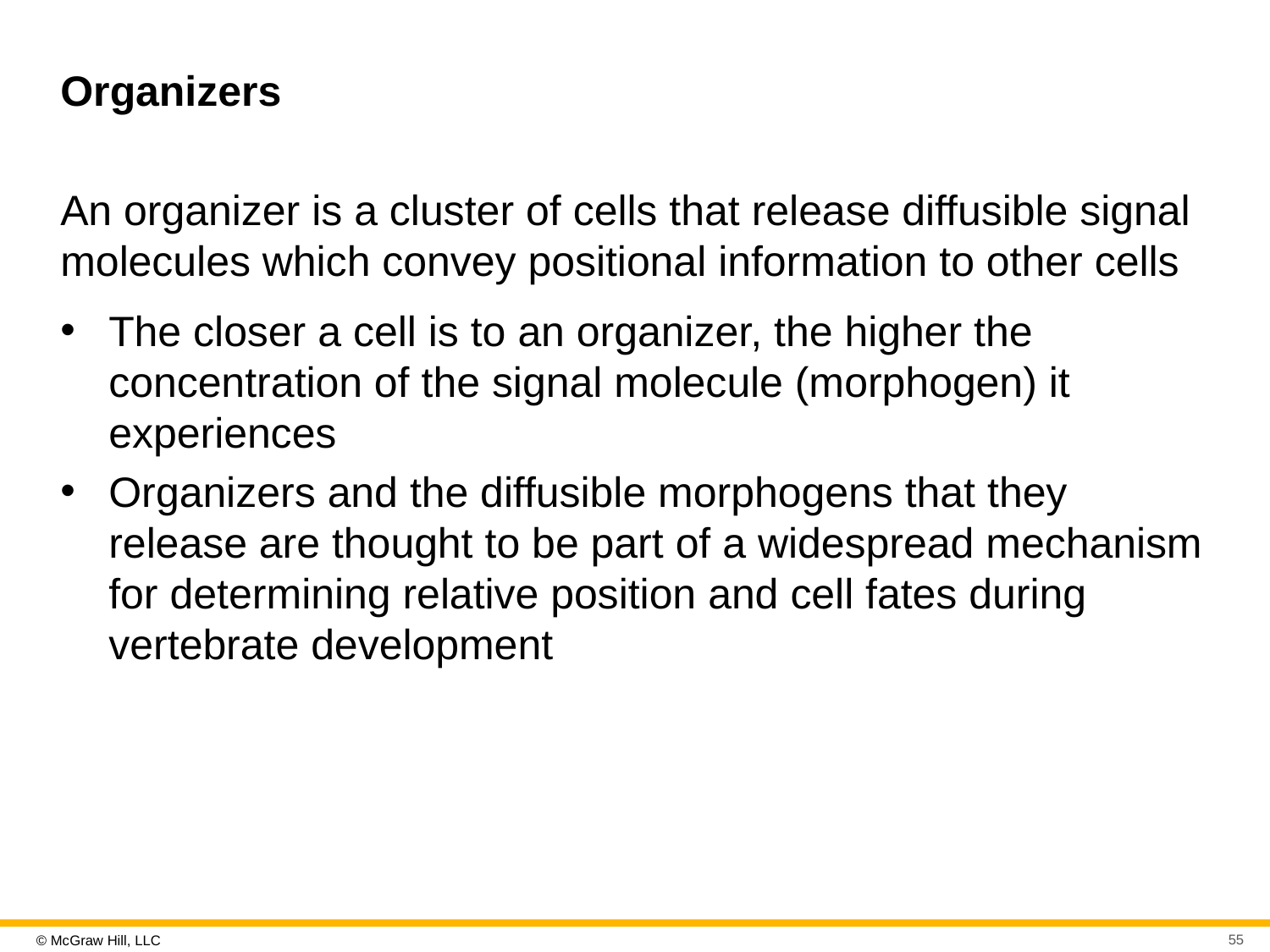

# Organizers
An organizer is a cluster of cells that release diffusible signal molecules which convey positional information to other cells
The closer a cell is to an organizer, the higher the concentration of the signal molecule (morphogen) it experiences
Organizers and the diffusible morphogens that they release are thought to be part of a widespread mechanism for determining relative position and cell fates during vertebrate development
55